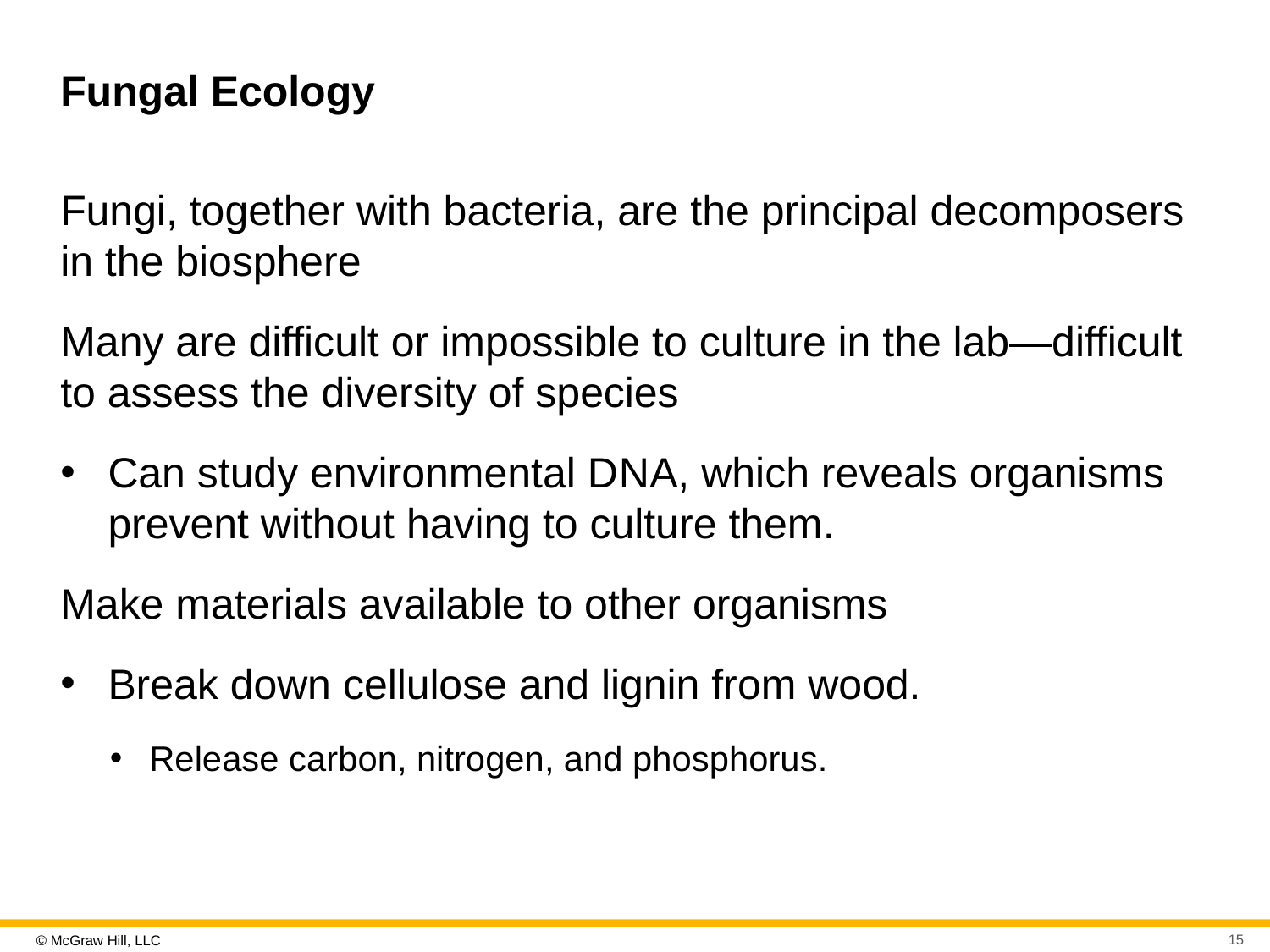

# Fungal Ecology
Fungi, together with bacteria, are the principal decomposers in the biosphere
Many are difficult or impossible to culture in the lab—difficult to assess the diversity of species
Can study environmental D N A, which reveals organisms prevent without having to culture them.
Make materials available to other organisms
Break down cellulose and lignin from wood.
Release carbon, nitrogen, and phosphorus.
15